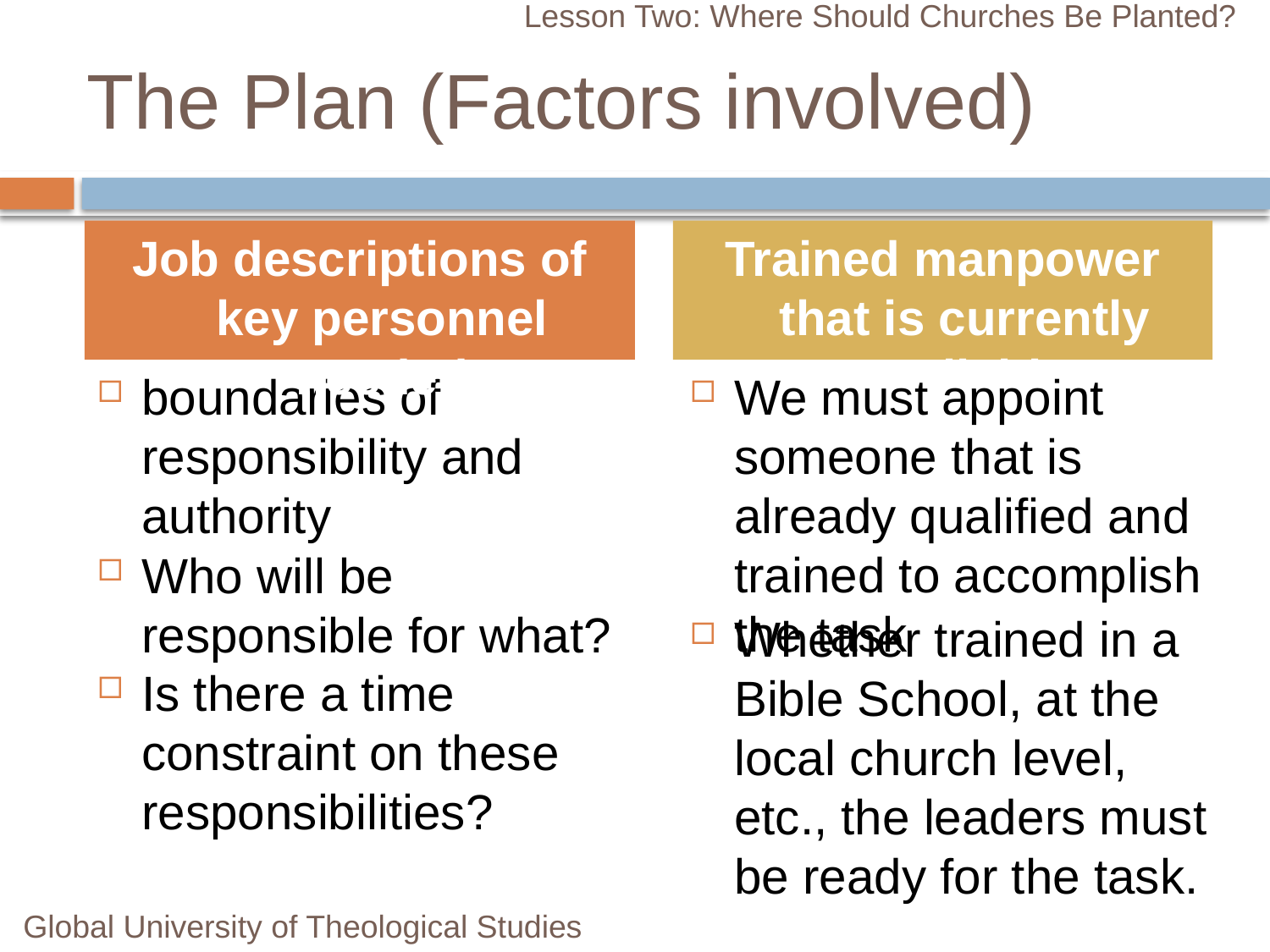

Lesson Two: Where Should Churches Be Planted?
# The Plan (Factors involved)
Job descriptions of key personnel needed
Trained manpower that is currently available
boundaries of responsibility and authority
We must appoint someone that is already qualified and trained to accomplish the task
Who will be responsible for what?
Whether trained in a Bible School, at the local church level, etc., the leaders must be ready for the task.
Is there a time constraint on these responsibilities?
Global University of Theological Studies